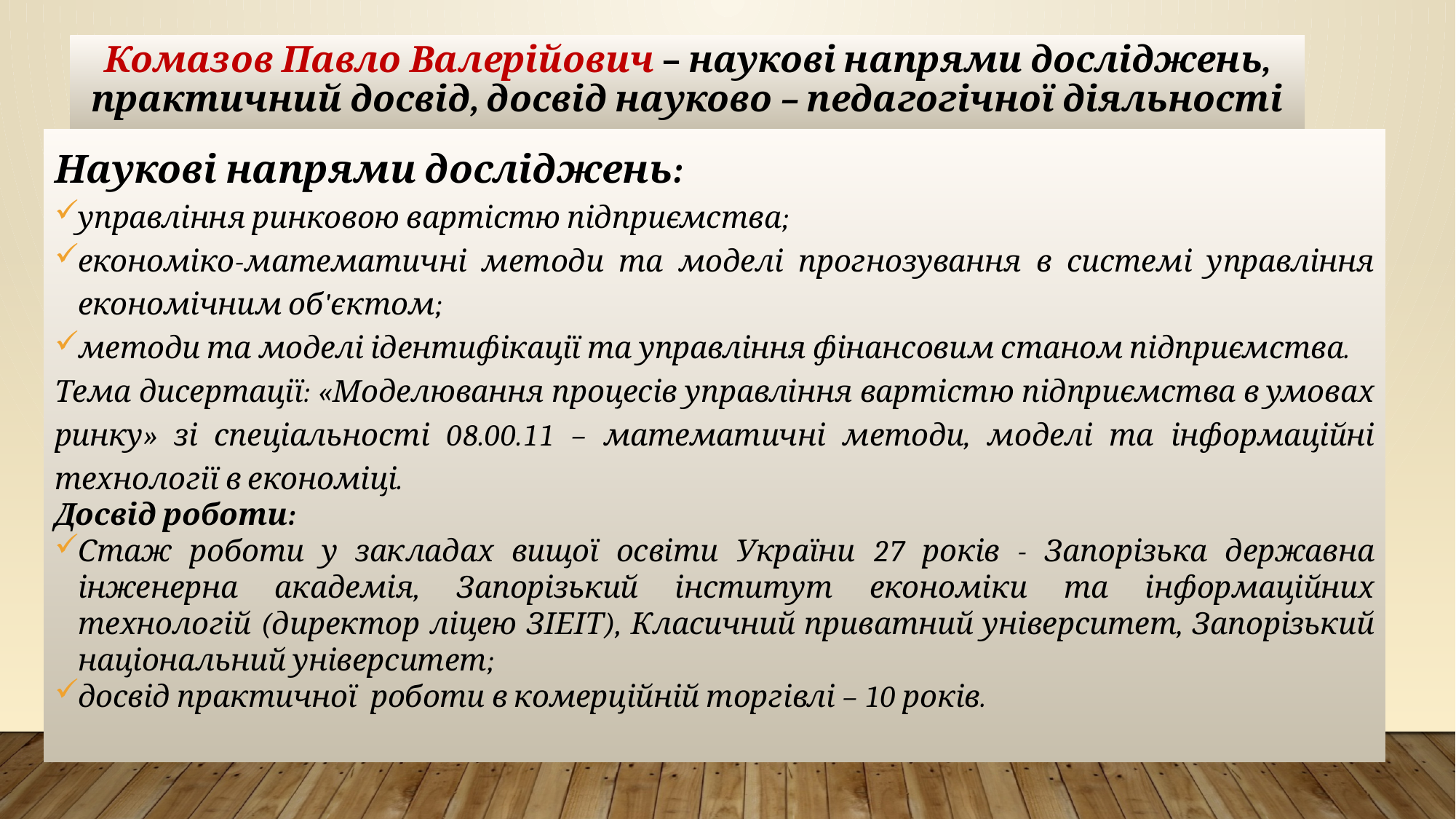

# Комазов Павло Валерійович – наукові напрями досліджень, практичний досвід, досвід науково – педагогічної діяльності
Наукові напрями досліджень:
управління ринковою вартістю підприємства;
економіко-математичні методи та моделі прогнозування в системі управління економічним об'єктом;
методи та моделі ідентифікації та управління фінансовим станом підприємства.
Тема дисертації: «Моделювання процесів управління вартістю підприємства в умовах ринку» зі спеціальності 08.00.11 – математичні методи, моделі та інформаційні технології в економіці.
Досвід роботи:
Стаж роботи у закладах вищої освіти України 27 років - Запорізька державна інженерна академія, Запорізький інститут економіки та інформаційних технологій (директор ліцею ЗІЕІТ), Класичний приватний університет, Запорізький національний університет;
досвід практичної  роботи в комерційній торгівлі – 10 років.